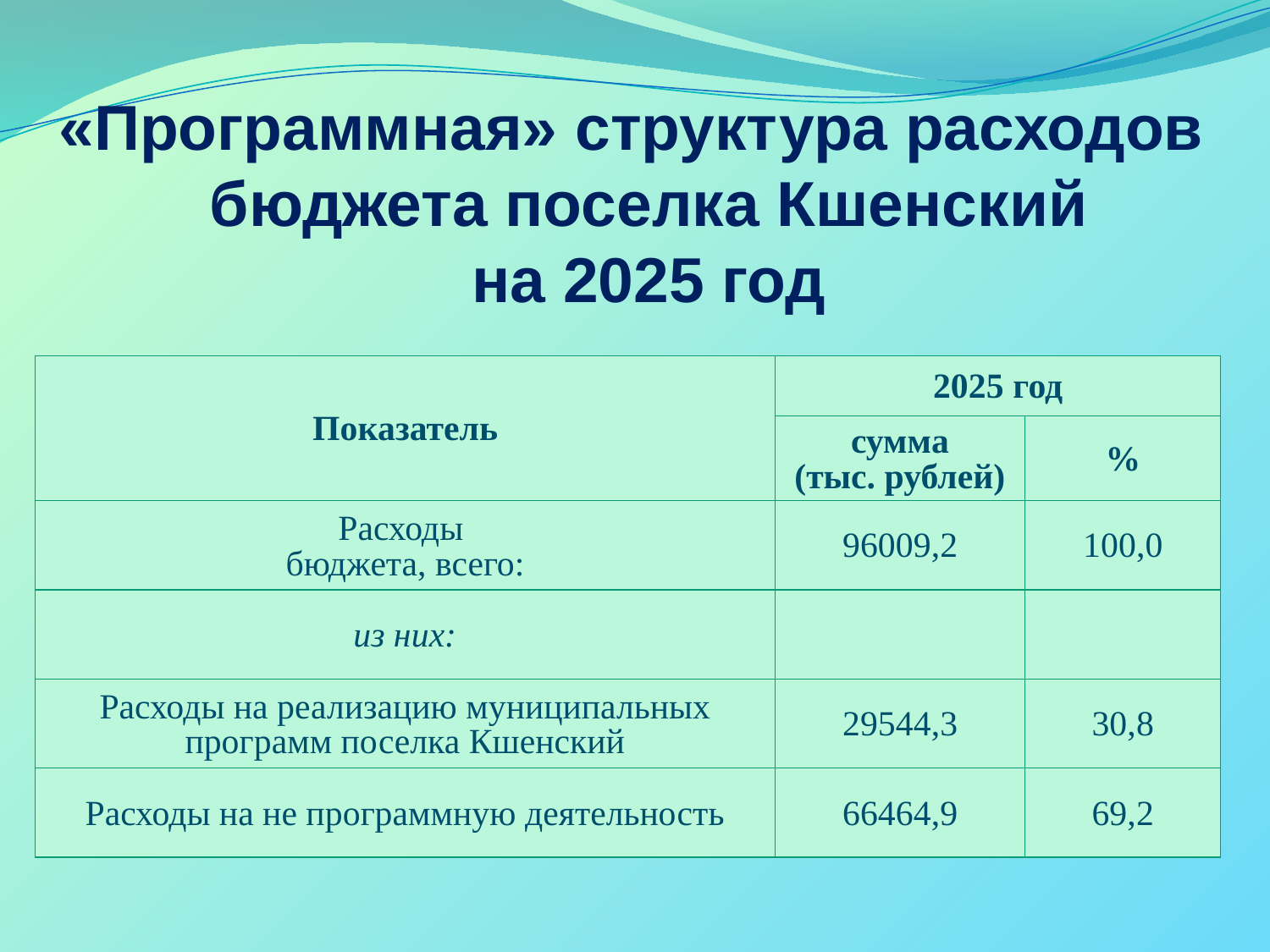

«Программная» структура расходов
 бюджета поселка Кшенский
 на 2025 год
| Показатель | 2025 год |  |
| --- | --- | --- |
|  | сумма (тыс. рублей) | % |
| Расходы бюджета, всего: | 96009,2 | 100,0 |
| из них: |  |  |
| Расходы на реализацию муниципальных программ поселка Кшенский | 29544,3 | 30,8 |
| Расходы на не программную деятельность | 66464,9 | 69,2 |